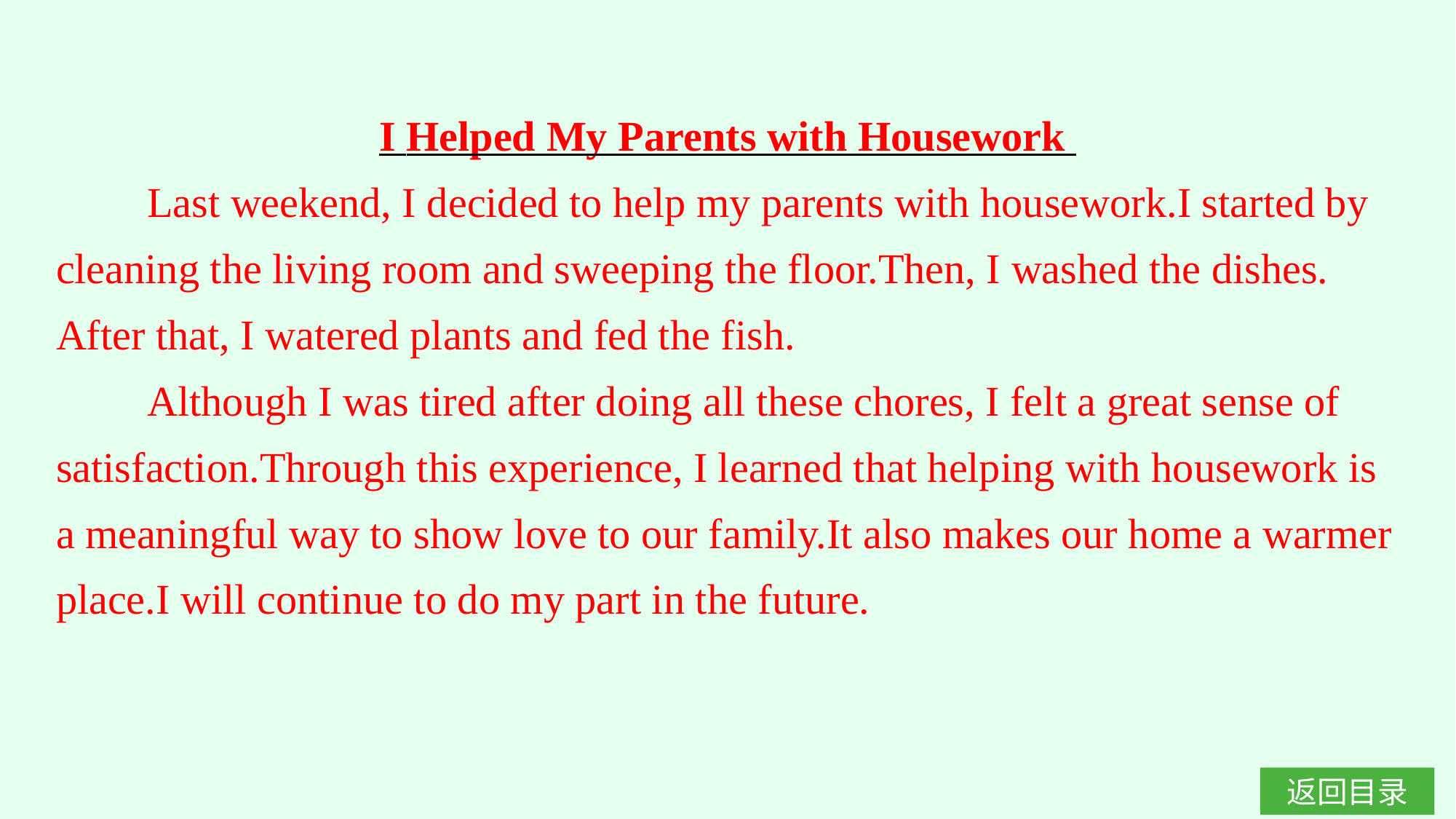

I Helped My Parents with Housework
Last weekend, I decided to help my parents with housework.I started by cleaning the living room and sweeping the floor.Then, I washed the dishes. After that, I watered plants and fed the fish.
Although I was tired after doing all these chores, I felt a great sense of satisfaction.Through this experience, I learned that helping with housework is a meaningful way to show love to our family.It also makes our home a warmer place.I will continue to do my part in the future.